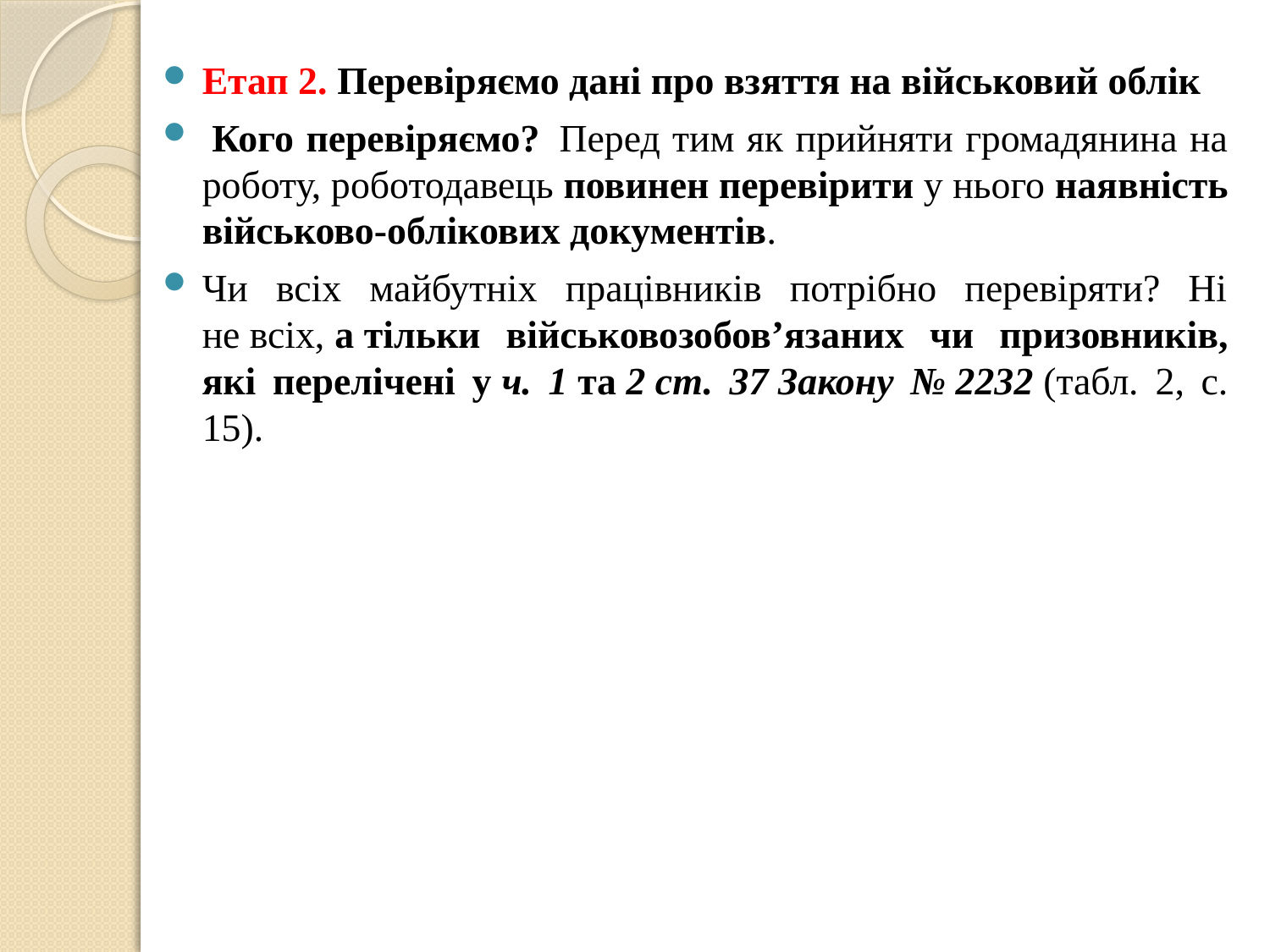

Етап 2. Перевіряємо дані про взяття на військовий облік
 Кого перевіряємо?  Перед тим як прийняти громадянина на роботу, роботодавець повинен перевірити у нього наявність військово-облікових документів.
Чи всіх майбутніх працівників потрібно перевіряти? Ні не всіх, а тільки військо­возобов’язаних чи призовників, які перелічені у ч. 1 та 2 ст. 37 Закону № 2232 (табл. 2, с. 15).